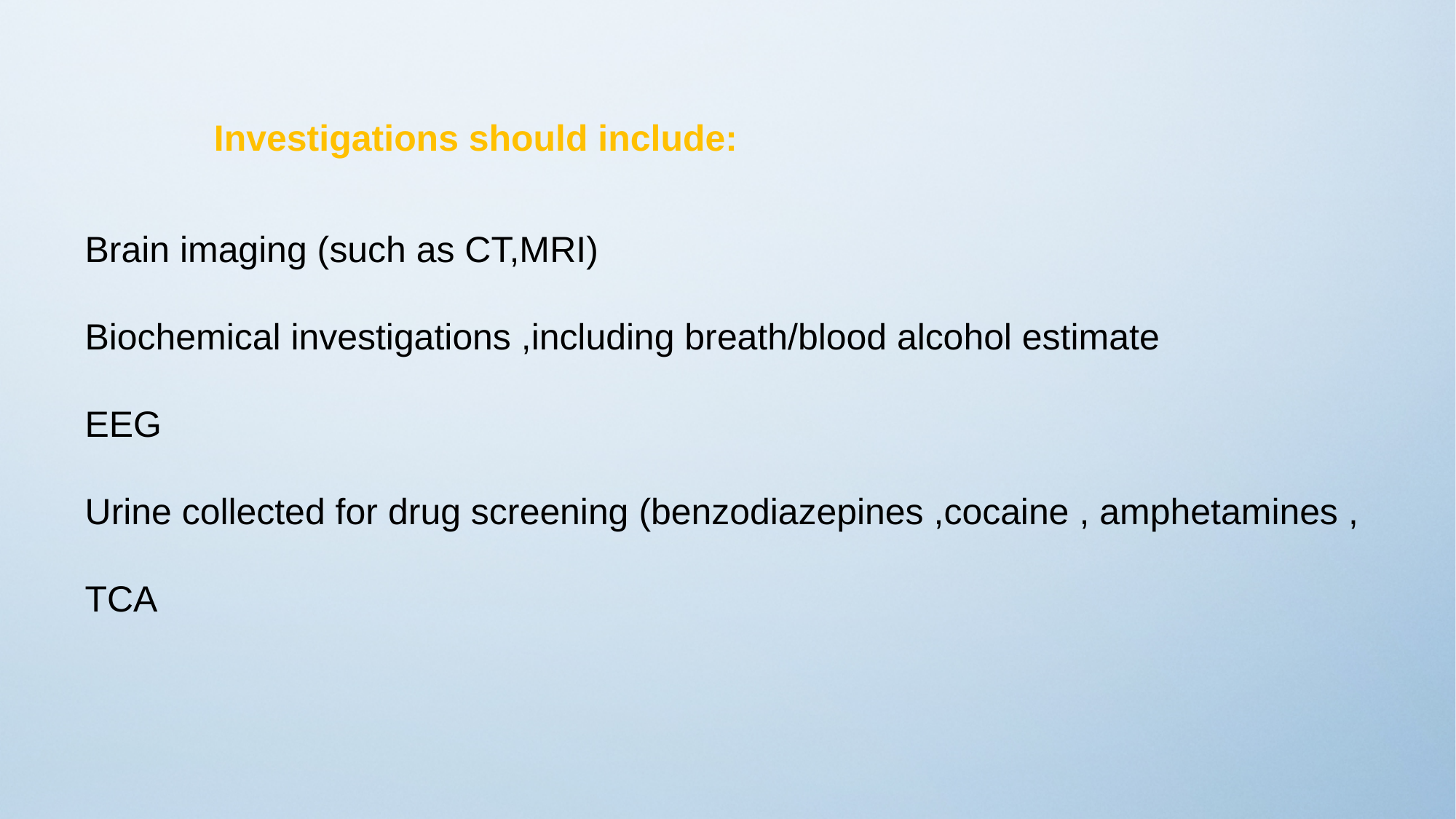

Investigations should include:
Brain imaging (such as CT,MRI)
Biochemical investigations ,including breath/blood alcohol estimate
EEG
Urine collected for drug screening (benzodiazepines ,cocaine , amphetamines , TCA